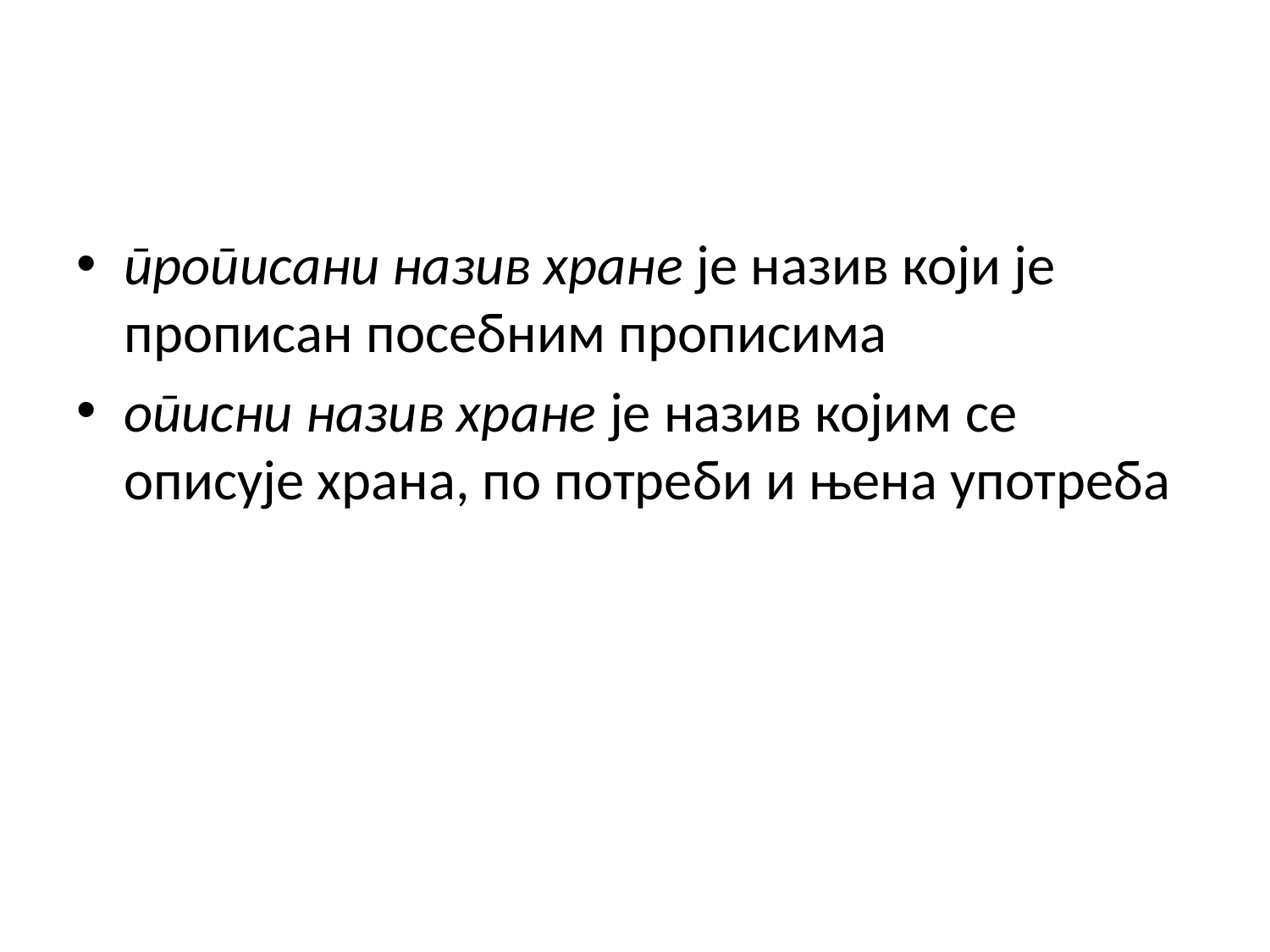

прописани назив хране је назив који је прописан посебним прописима
описни назив хране је назив којим се описује храна, по потреби и њена употреба